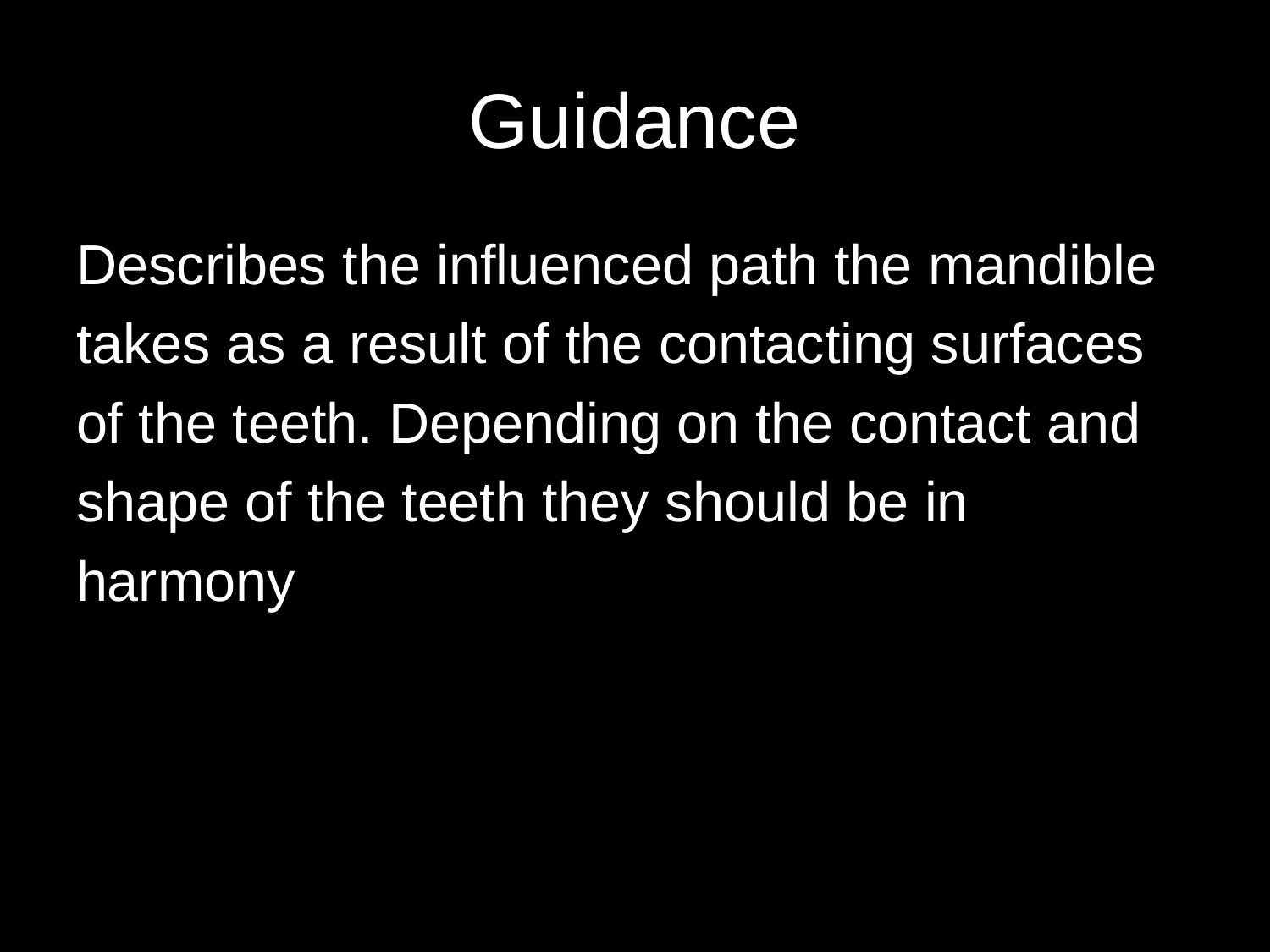

# Guidance
Describes the influenced path the mandible
takes as a result of the contacting surfaces
of the teeth. Depending on the contact and
shape of the teeth they should be in
harmony